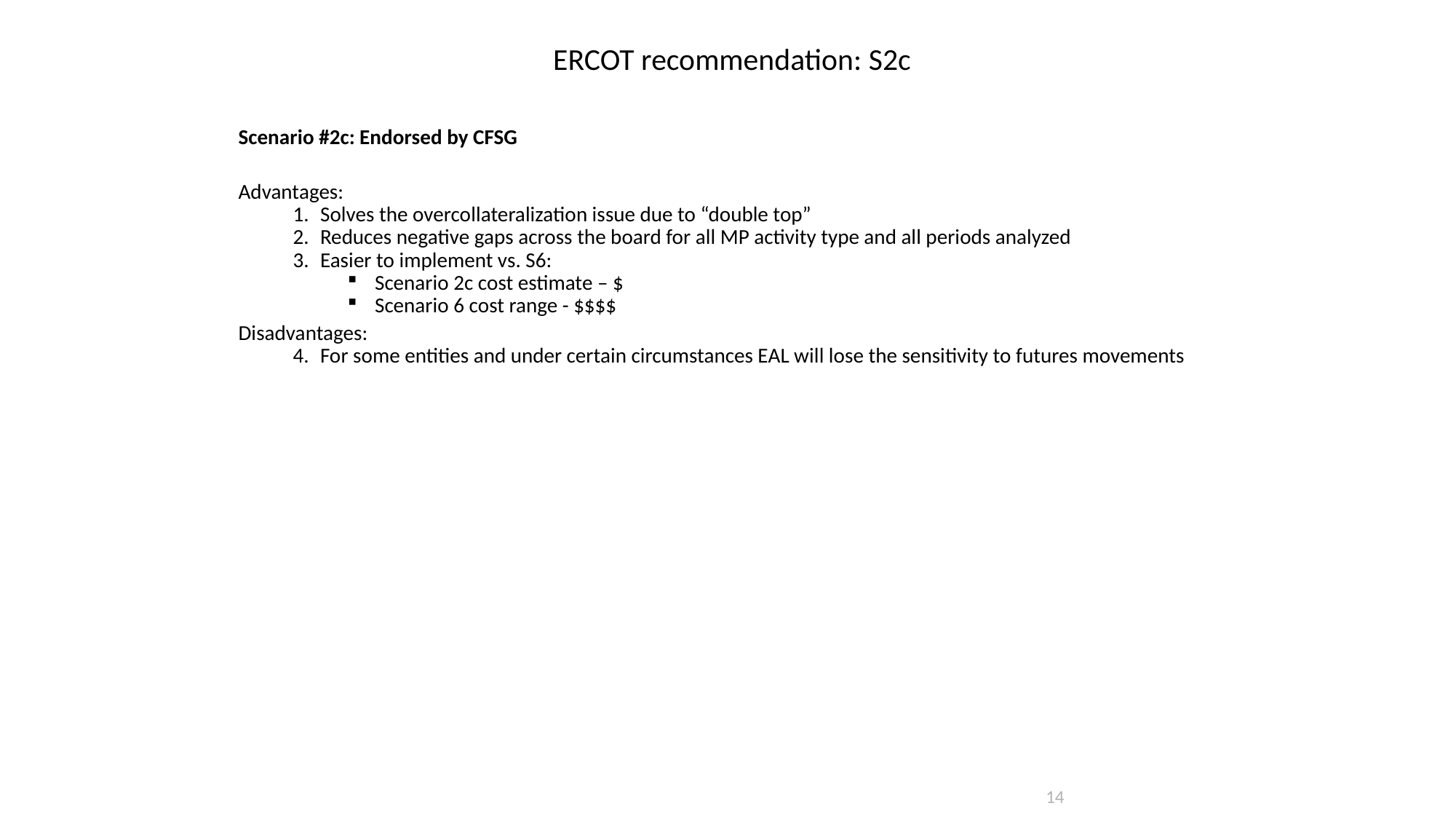

# ERCOT recommendation: S2c
Scenario #2c: Endorsed by CFSG

Advantages:
Solves the overcollateralization issue due to “double top”
Reduces negative gaps across the board for all MP activity type and all periods analyzed
Easier to implement vs. S6:
Scenario 2c cost estimate – $
Scenario 6 cost range - $$$$
Disadvantages:
For some entities and under certain circumstances EAL will lose the sensitivity to futures movements

14